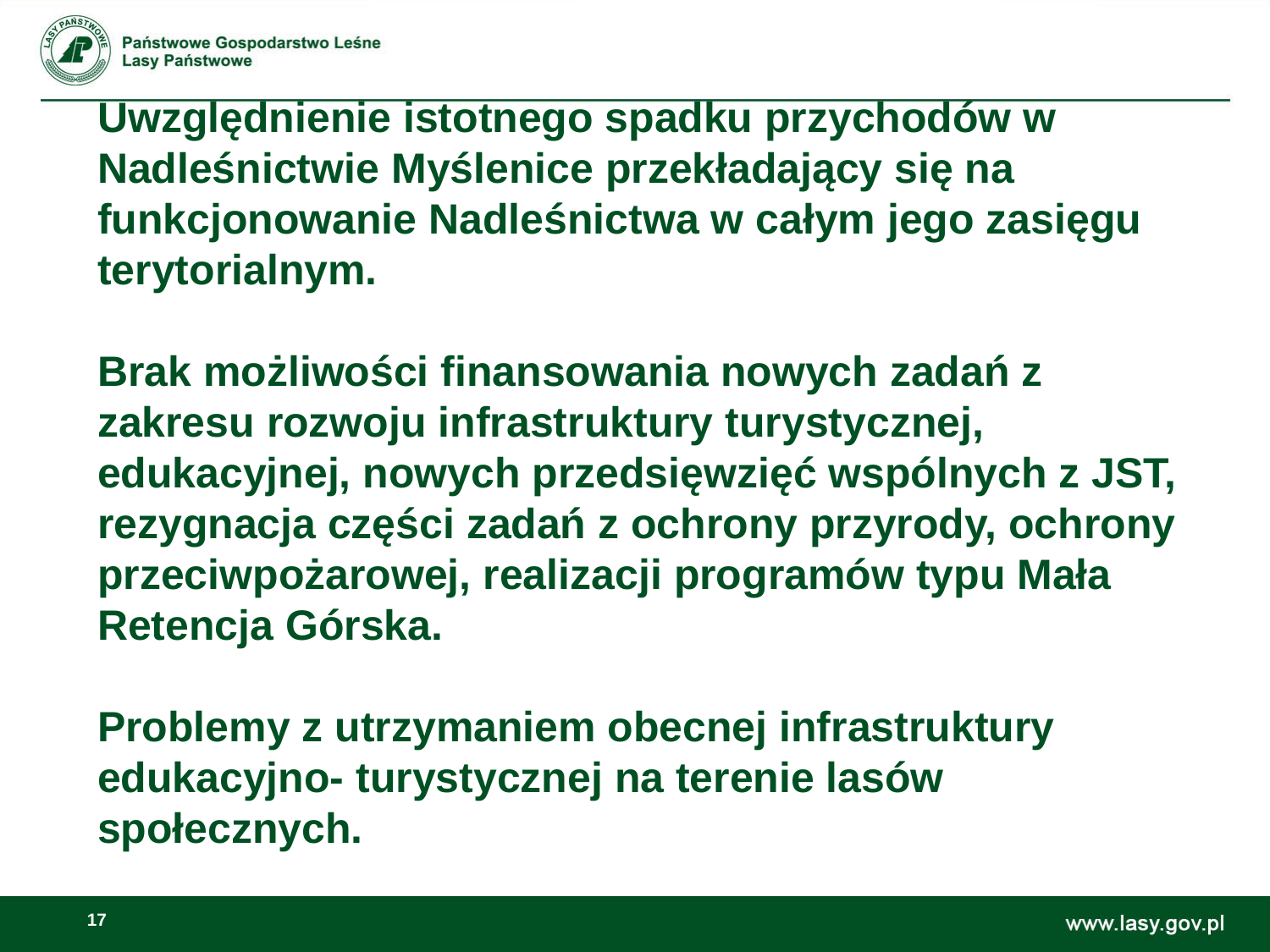

# Uwzględnienie istotnego spadku przychodów w Nadleśnictwie Myślenice przekładający się na funkcjonowanie Nadleśnictwa w całym jego zasięgu terytorialnym. Brak możliwości finansowania nowych zadań z zakresu rozwoju infrastruktury turystycznej, edukacyjnej, nowych przedsięwzięć wspólnych z JST, rezygnacja części zadań z ochrony przyrody, ochrony przeciwpożarowej, realizacji programów typu Mała Retencja Górska. Problemy z utrzymaniem obecnej infrastruktury edukacyjno- turystycznej na terenie lasów społecznych.